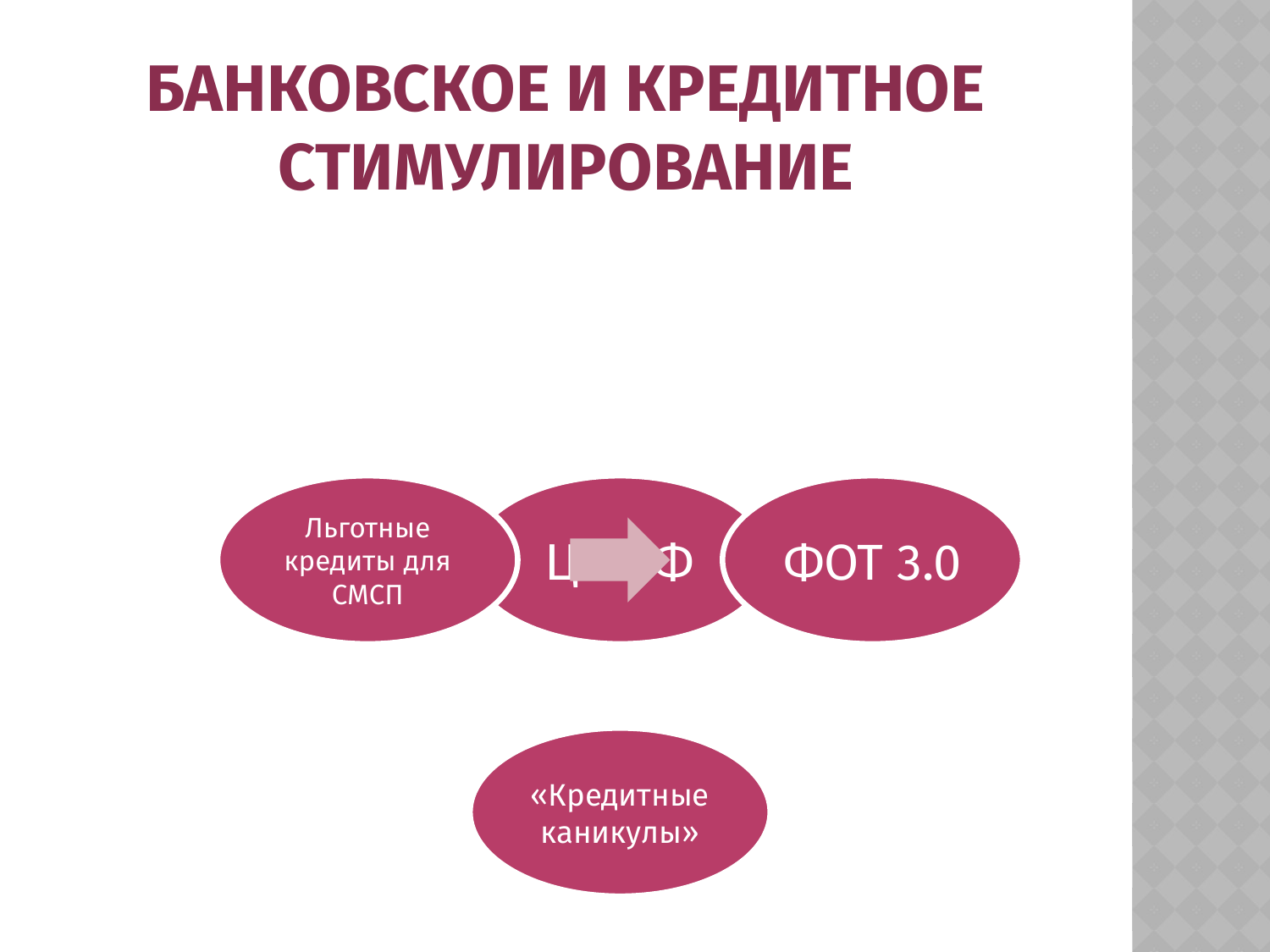

# БАНКОВСКОЕ И КРЕДИТНОЕ СТИМУЛИРОВАНИЕ
ЦБ РФ
ФОТ 3.0
«Кредитные каникулы»
Льготные кредиты для СМСП